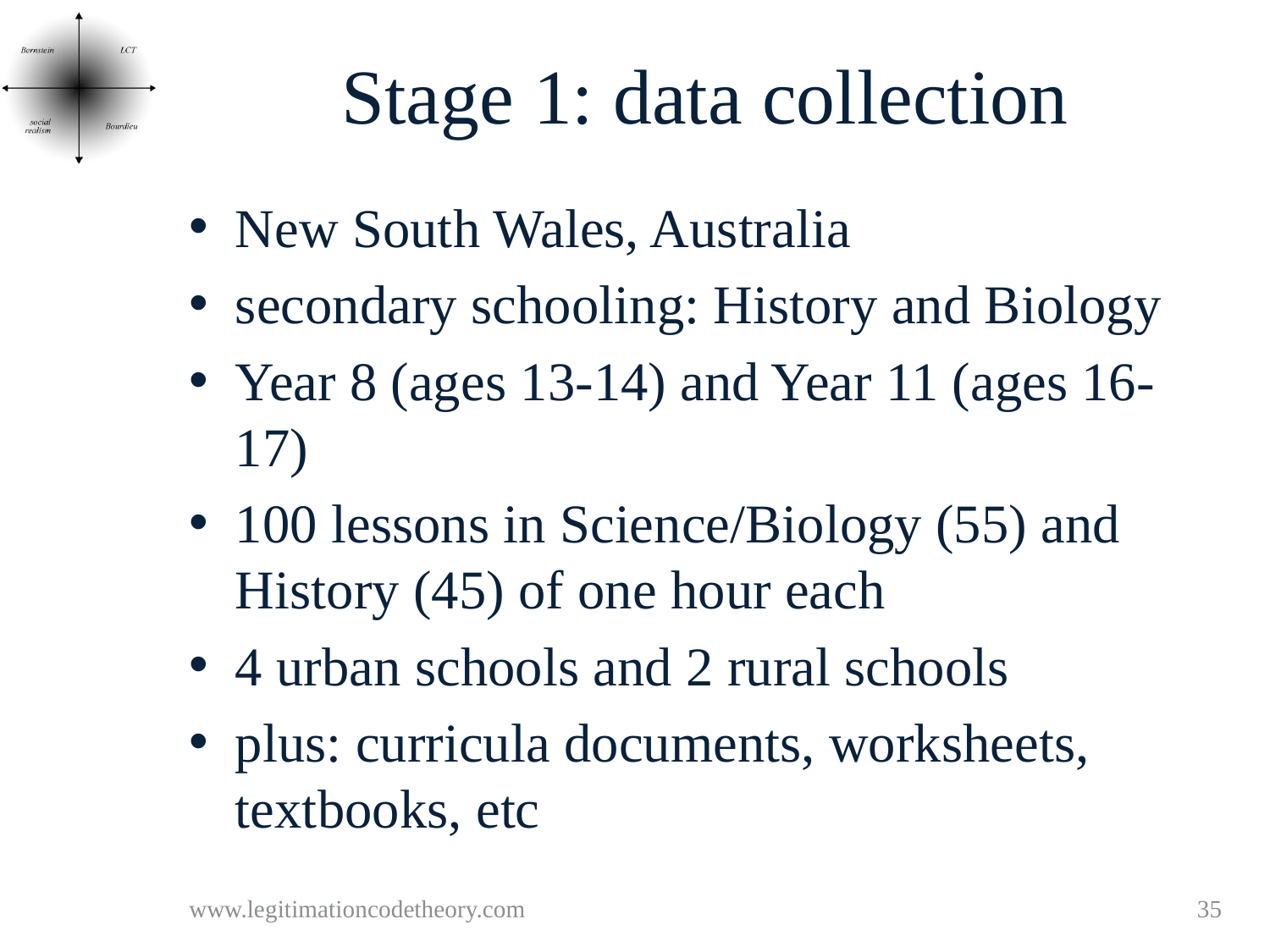

# Stage 1: data collection

New South Wales, Australia
secondary schooling: History and Biology
Year 8 (ages 13-14) and Year 11 (ages 16-17)
100 lessons in Science/Biology (55) and History (45) of one hour each
4 urban schools and 2 rural schools
plus: curricula documents, worksheets, textbooks, etc
www.legitimationcodetheory.com
35